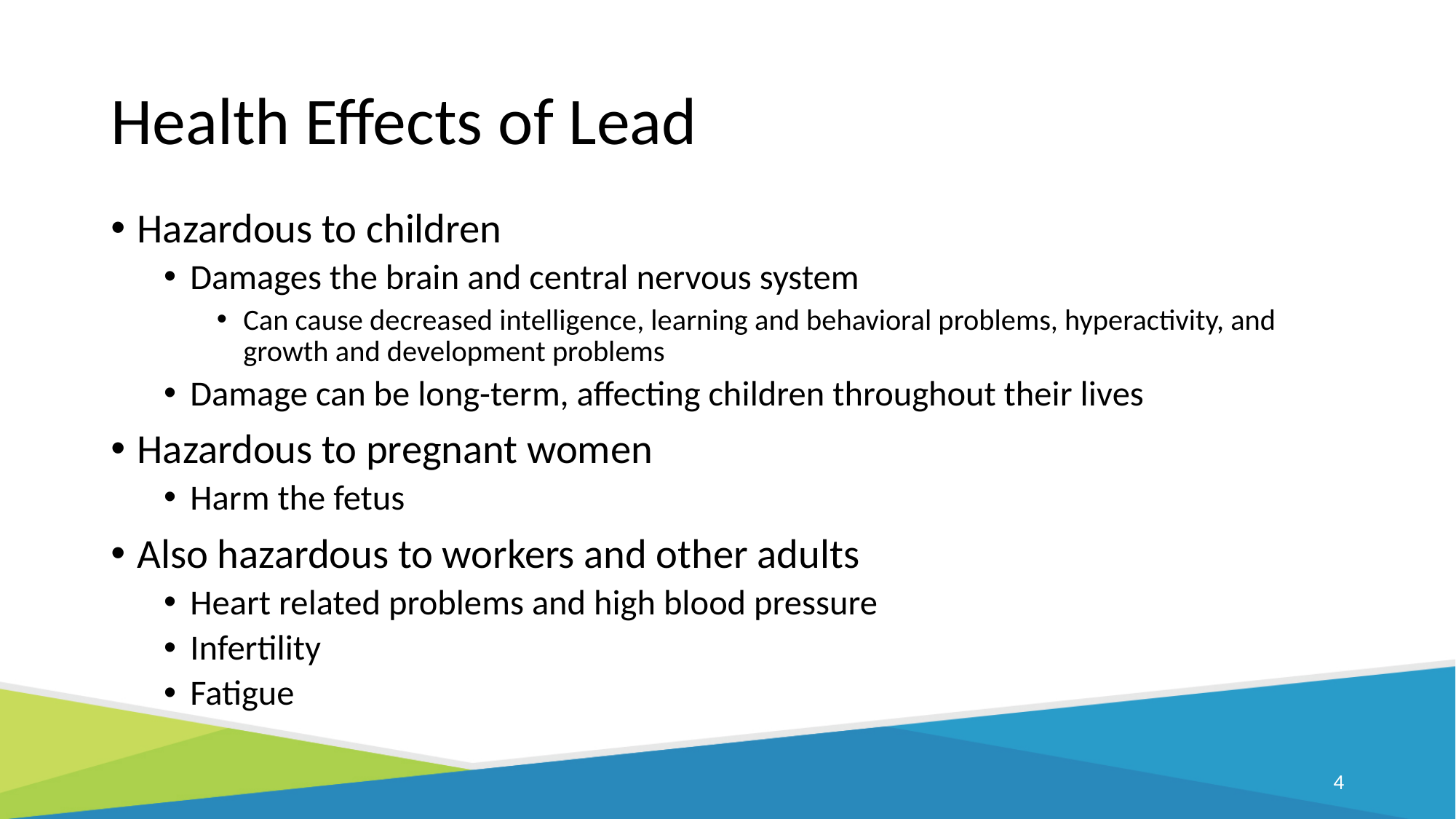

# Health Effects of Lead
Hazardous to children
Damages the brain and central nervous system
Can cause decreased intelligence, learning and behavioral problems, hyperactivity, and growth and development problems
Damage can be long-term, affecting children throughout their lives
Hazardous to pregnant women
Harm the fetus
Also hazardous to workers and other adults
Heart related problems and high blood pressure
Infertility
Fatigue
4